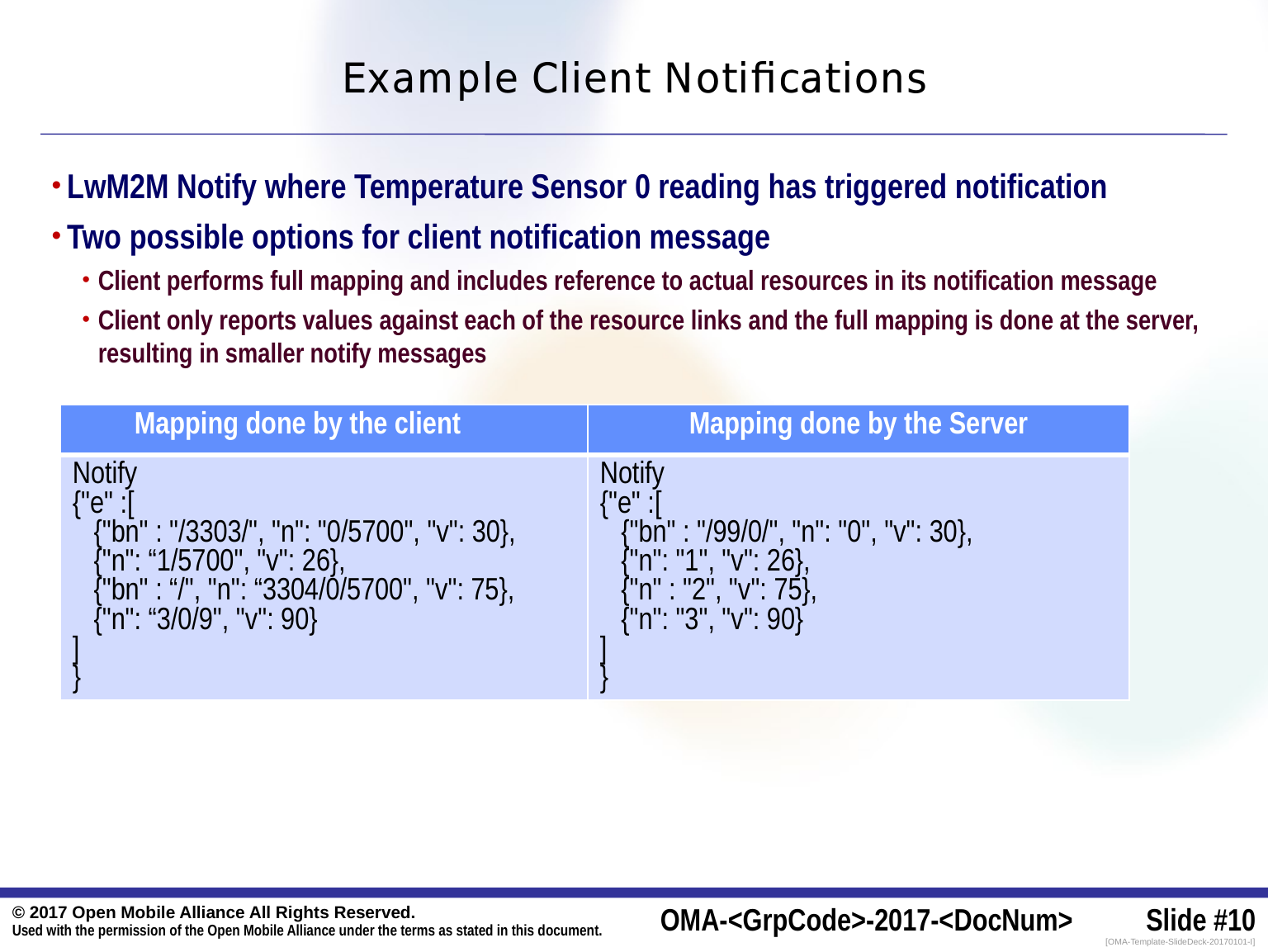

# Example Client Notifications
LwM2M Notify where Temperature Sensor 0 reading has triggered notification
Two possible options for client notification message
Client performs full mapping and includes reference to actual resources in its notification message
Client only reports values against each of the resource links and the full mapping is done at the server, resulting in smaller notify messages
| Mapping done by the client | Mapping done by the Server |
| --- | --- |
| Notify {"e" :[ {"bn" : "/3303/", "n": "0/5700", "v": 30}, {"n": “1/5700", "v": 26}, {"bn" : “/", "n": “3304/0/5700", "v": 75}, {"n": “3/0/9", "v": 90} ] } | Notify {"e" :[ {"bn" : "/99/0/", "n": "0", "v": 30}, {"n": "1", "v": 26}, {"n" : "2", "v": 75}, {"n": "3", "v": 90} ] } |